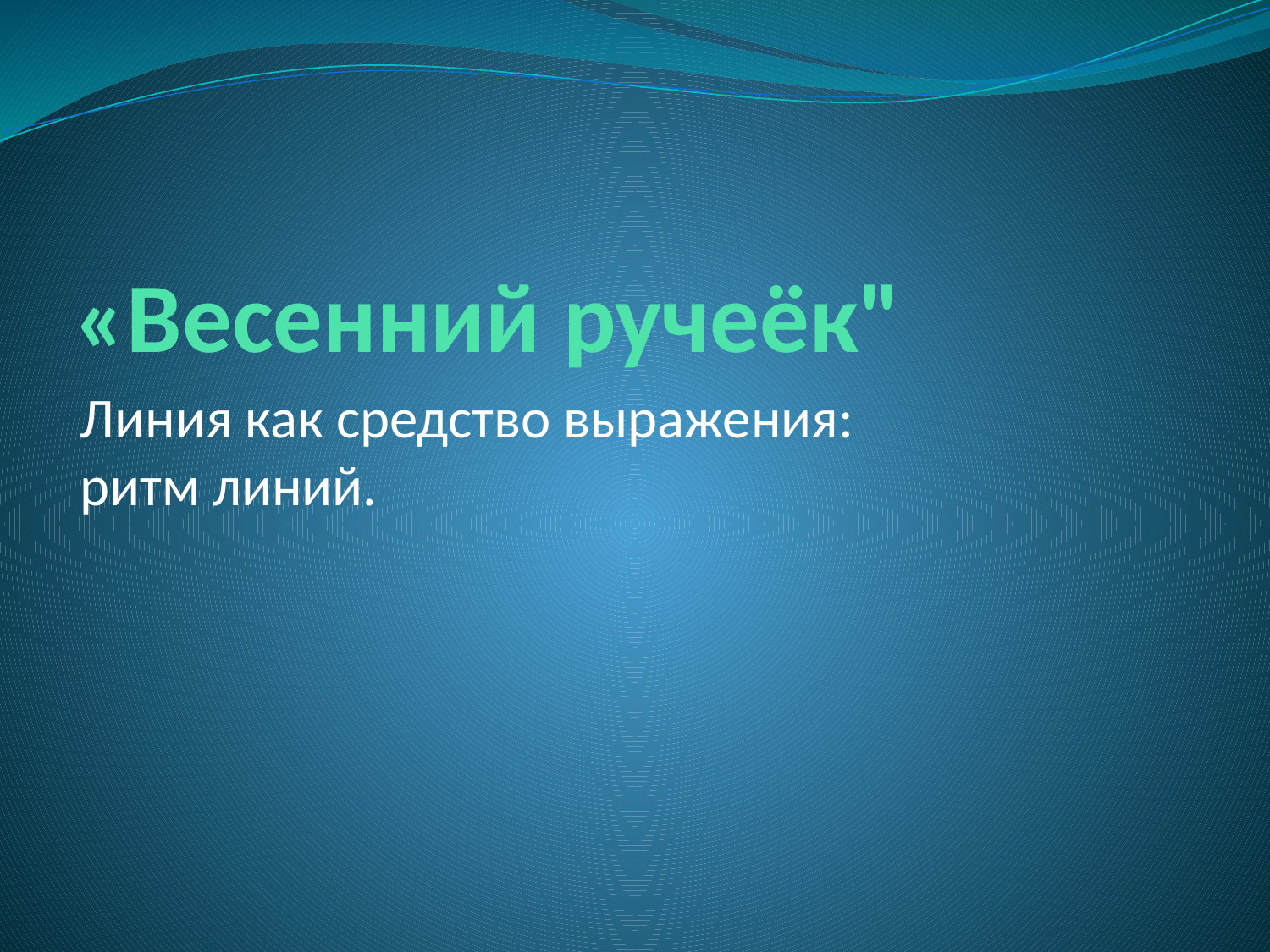

# «Весенний ручеёк"
Линия как средство выражения: ритм линий.